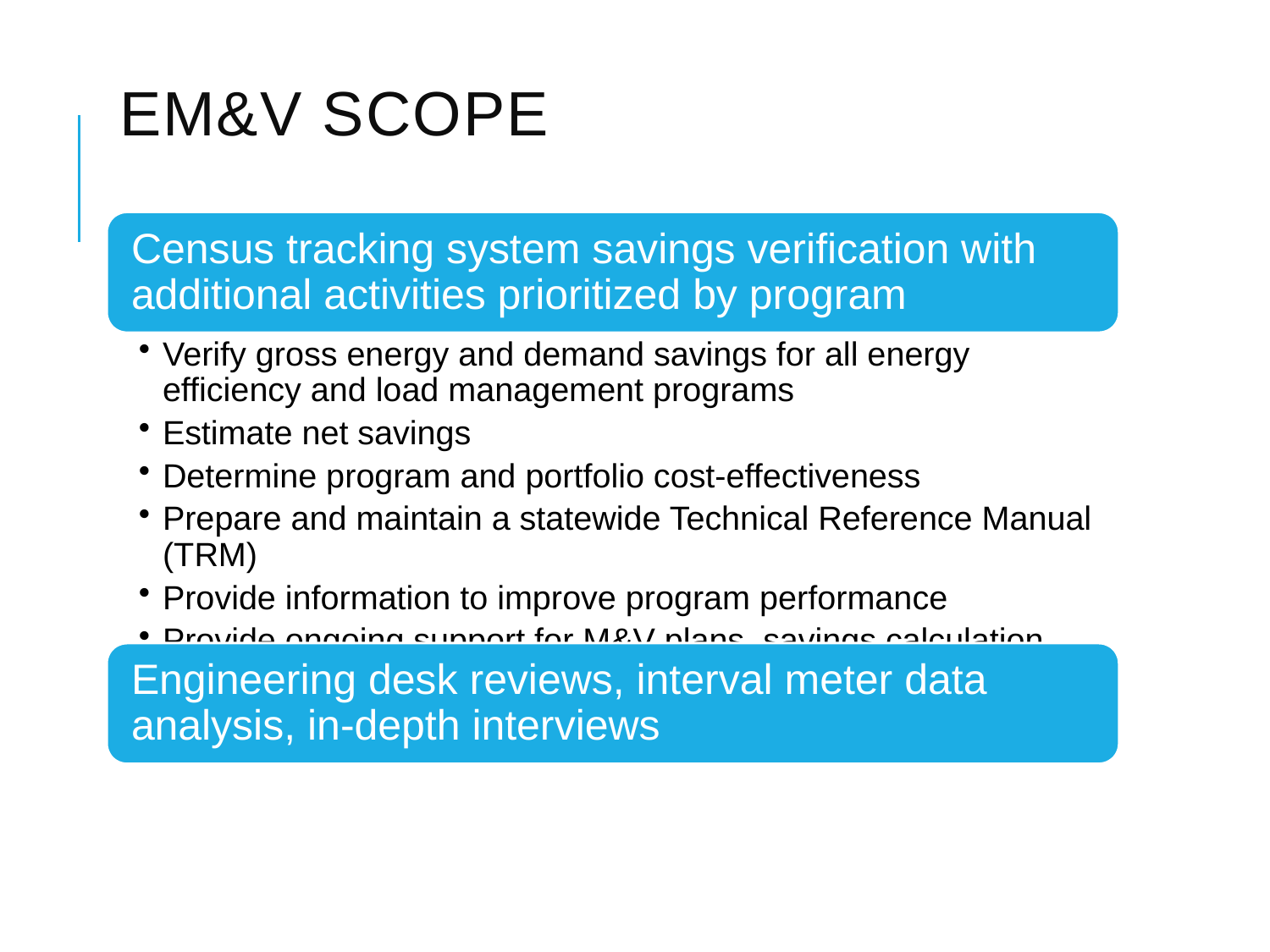

# EM&V Scope
Census tracking system savings verification with additional activities prioritized by program
Verify gross energy and demand savings for all energy efficiency and load management programs
Estimate net savings
Determine program and portfolio cost-effectiveness
Prepare and maintain a statewide Technical Reference Manual (TRM)
Provide information to improve program performance
Provide ongoing support for M&V plans, savings calculation tools,  deemed savings petitions, and implementation guidance
Engineering desk reviews, interval meter data analysis, in-depth interviews